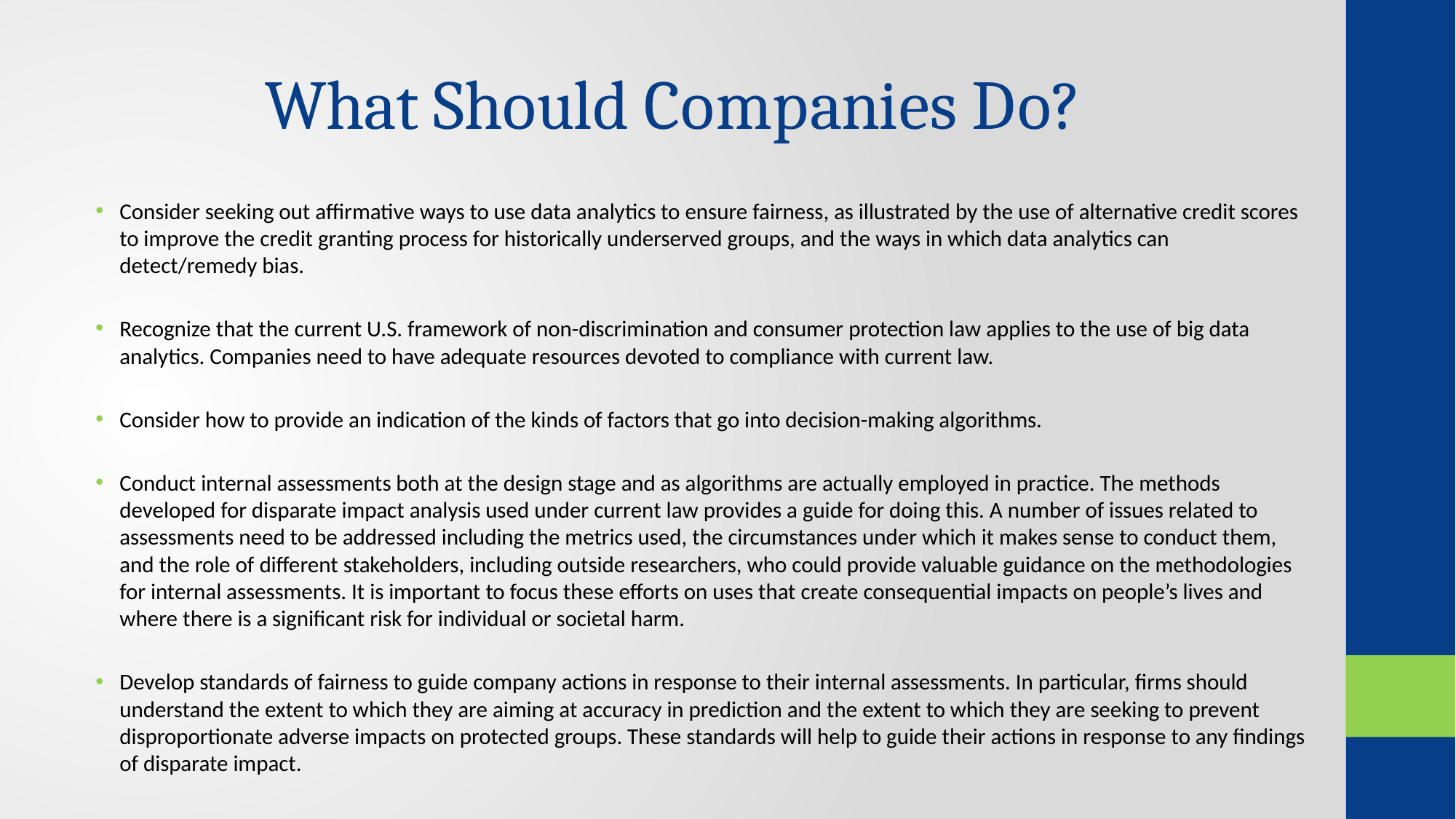

# What Should Companies Do?
Consider seeking out affirmative ways to use data analytics to ensure fairness, as illustrated by the use of alternative credit scores to improve the credit granting process for historically underserved groups, and the ways in which data analytics can detect/remedy bias.

Recognize that the current U.S. framework of non-discrimination and consumer protection law applies to the use of big data analytics. Companies need to have adequate resources devoted to compliance with current law.

Consider how to provide an indication of the kinds of factors that go into decision-making algorithms.

Conduct internal assessments both at the design stage and as algorithms are actually employed in practice. The methods developed for disparate impact analysis used under current law provides a guide for doing this. A number of issues related to assessments need to be addressed including the metrics used, the circumstances under which it makes sense to conduct them, and the role of different stakeholders, including outside researchers, who could provide valuable guidance on the methodologies for internal assessments. It is important to focus these efforts on uses that create consequential impacts on people’s lives and where there is a significant risk for individual or societal harm.

Develop standards of fairness to guide company actions in response to their internal assessments. In particular, firms should understand the extent to which they are aiming at accuracy in prediction and the extent to which they are seeking to prevent disproportionate adverse impacts on protected groups. These standards will help to guide their actions in response to any findings of disparate impact.